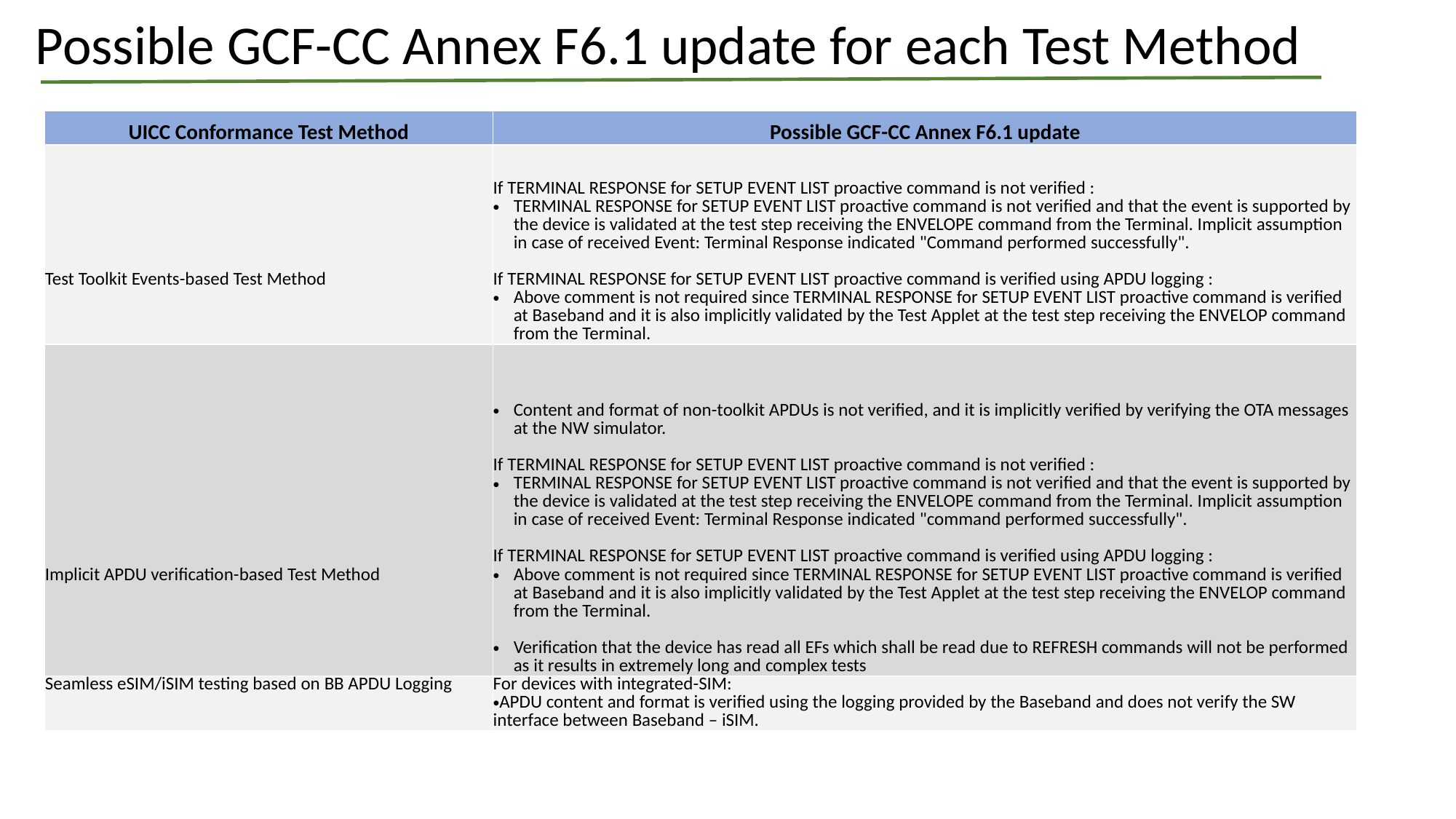

# Possible GCF-CC Annex F6.1 update for each Test Method
| UICC Conformance Test Method | Possible GCF-CC Annex F6.1 update |
| --- | --- |
| Test Toolkit Events-based Test Method | If TERMINAL RESPONSE for SETUP EVENT LIST proactive command is not verified : TERMINAL RESPONSE for SETUP EVENT LIST proactive command is not verified and that the event is supported by the device is validated at the test step receiving the ENVELOPE command from the Terminal. Implicit assumption in case of received Event: Terminal Response indicated "Command performed successfully". If TERMINAL RESPONSE for SETUP EVENT LIST proactive command is verified using APDU logging : Above comment is not required since TERMINAL RESPONSE for SETUP EVENT LIST proactive command is verified at Baseband and it is also implicitly validated by the Test Applet at the test step receiving the ENVELOP command from the Terminal. |
| Implicit APDU verification-based Test Method | Content and format of non-toolkit APDUs is not verified, and it is implicitly verified by verifying the OTA messages at the NW simulator. If TERMINAL RESPONSE for SETUP EVENT LIST proactive command is not verified : TERMINAL RESPONSE for SETUP EVENT LIST proactive command is not verified and that the event is supported by the device is validated at the test step receiving the ENVELOPE command from the Terminal. Implicit assumption in case of received Event: Terminal Response indicated "command performed successfully". If TERMINAL RESPONSE for SETUP EVENT LIST proactive command is verified using APDU logging : Above comment is not required since TERMINAL RESPONSE for SETUP EVENT LIST proactive command is verified at Baseband and it is also implicitly validated by the Test Applet at the test step receiving the ENVELOP command from the Terminal. Verification that the device has read all EFs which shall be read due to REFRESH commands will not be performed as it results in extremely long and complex tests |
| Seamless eSIM/iSIM testing based on BB APDU Logging | For devices with integrated-SIM: APDU content and format is verified using the logging provided by the Baseband and does not verify the SW interface between Baseband – iSIM. |